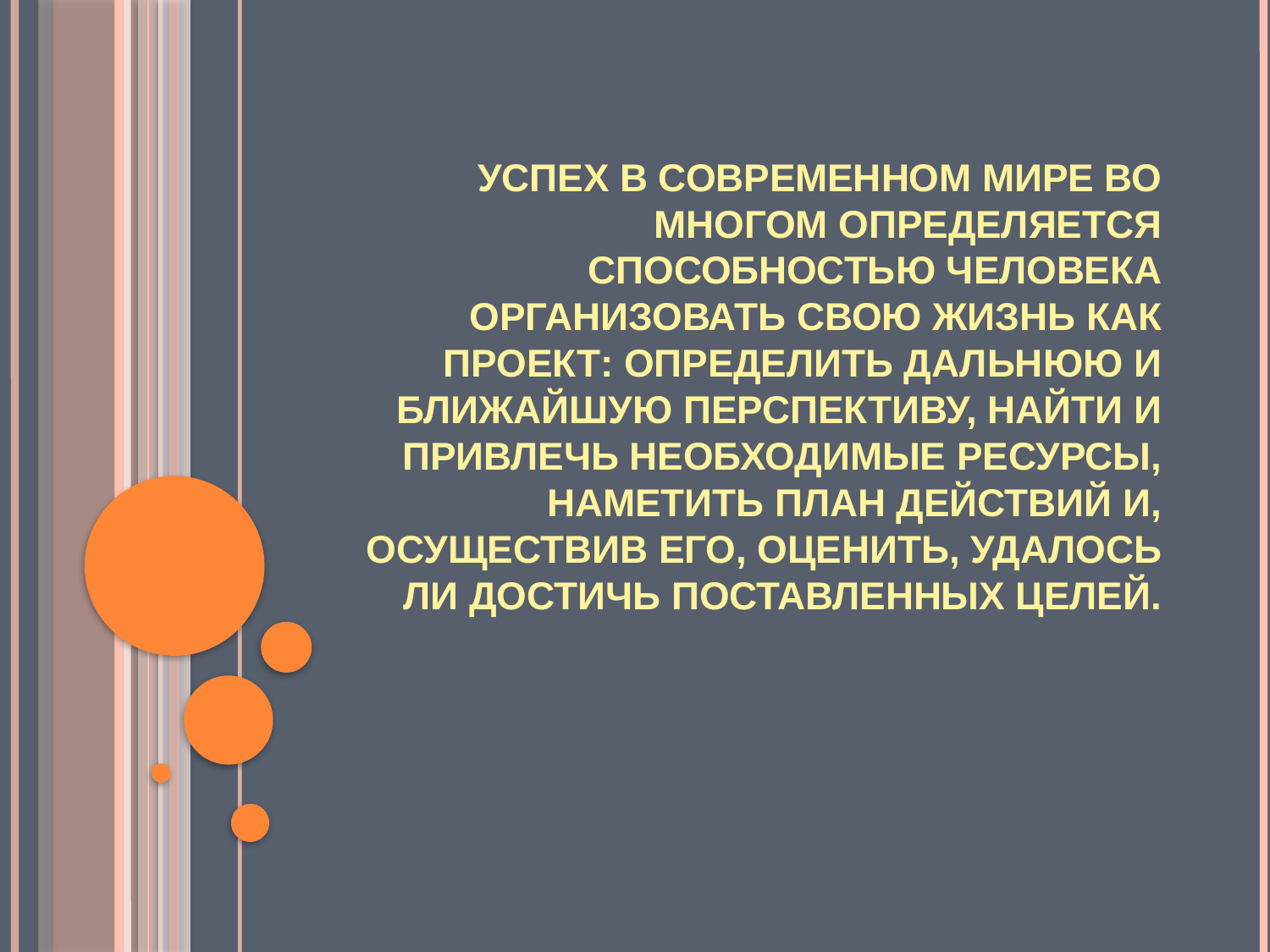

# Успех в современном мире во многом определяется способностью человека организовать свою жизнь как проект: определить дальнюю и ближайшую перспективу, найти и привлечь необходимые ресурсы, наметить план действий и, осуществив его, оценить, удалось ли достичь поставленных целей.